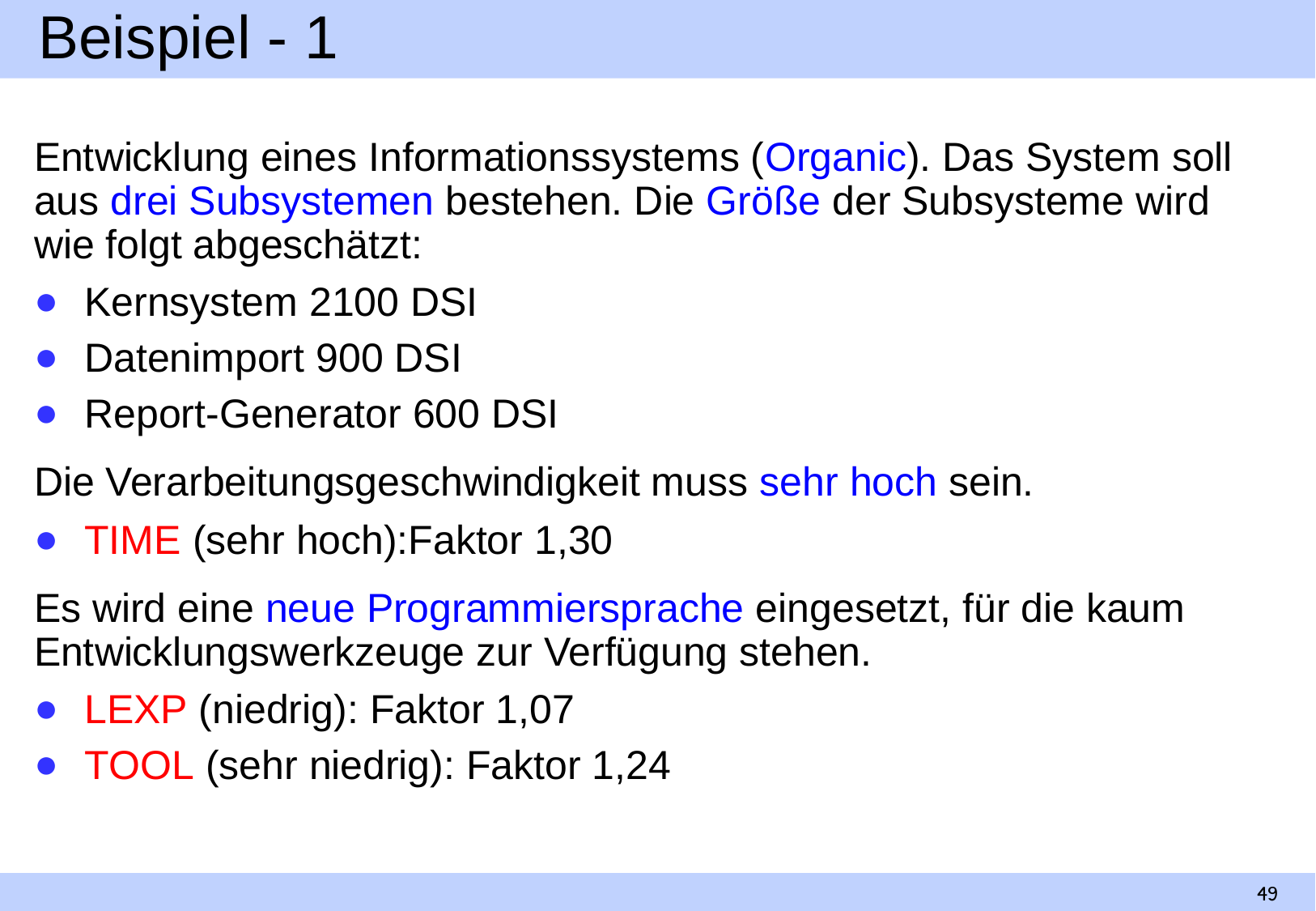

# Beispiel - 1
Entwicklung eines Informationssystems (Organic). Das System soll aus drei Subsystemen bestehen. Die Größe der Subsysteme wird wie folgt abgeschätzt:
Kernsystem 2100 DSI
Datenimport 900 DSI
Report-Generator 600 DSI
Die Verarbeitungsgeschwindigkeit muss sehr hoch sein.
TIME (sehr hoch):Faktor 1,30
Es wird eine neue Programmiersprache eingesetzt, für die kaum Entwicklungswerkzeuge zur Verfügung stehen.
LEXP (niedrig): Faktor 1,07
TOOL (sehr niedrig): Faktor 1,24

49